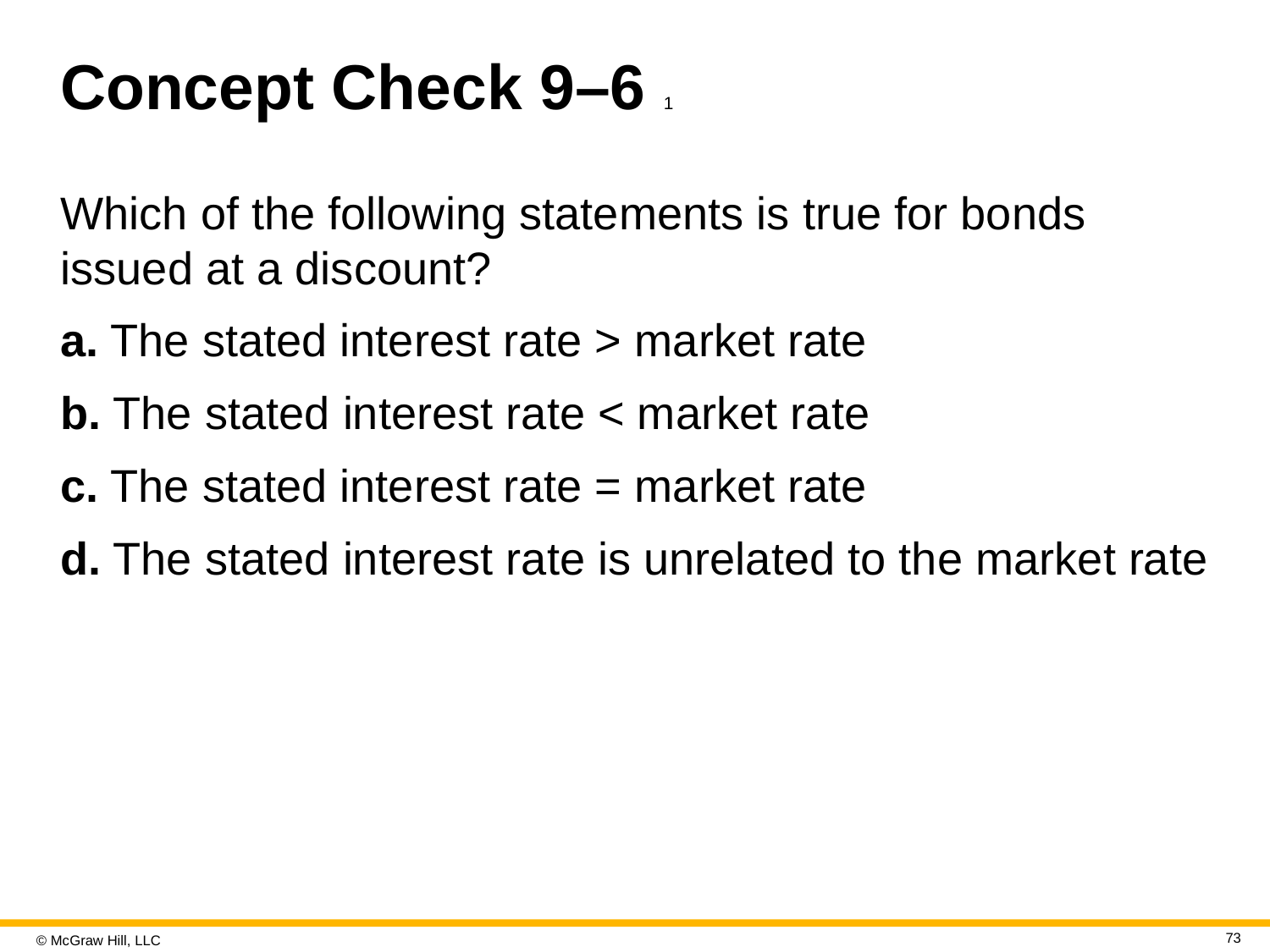

# Concept Check 9–6 1
Which of the following statements is true for bonds issued at a discount?
a. The stated interest rate > market rate
b. The stated interest rate < market rate
c. The stated interest rate = market rate
d. The stated interest rate is unrelated to the market rate
73